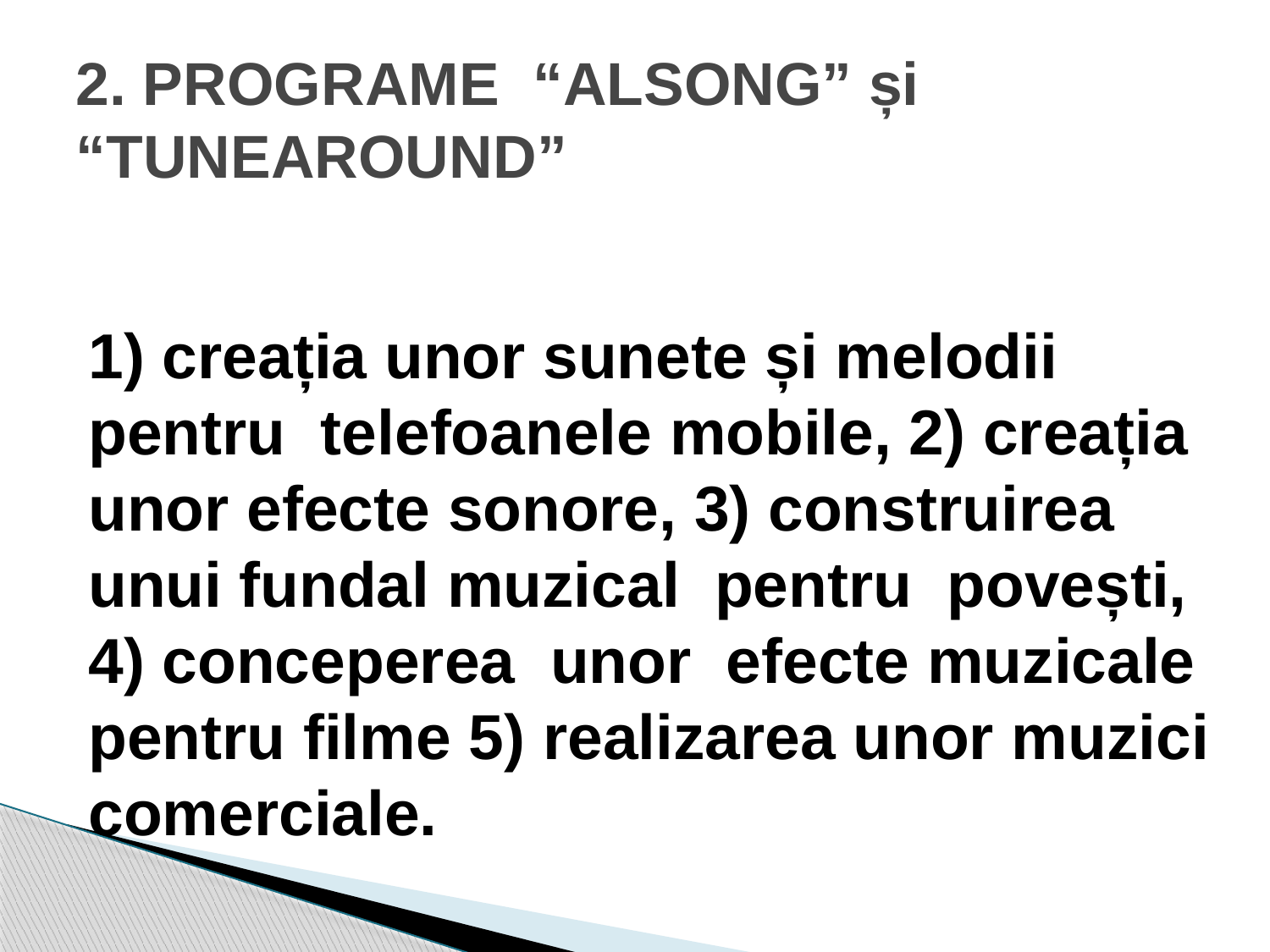

# 2. PROGRAME  “ALSONG” și “TUNEAROUND”

	1) creația unor sunete și melodii  pentru  telefoanele mobile, 2) creația unor efecte sonore, 3) construirea unui fundal muzical  pentru  povești, 4) conceperea  unor  efecte muzicale pentru filme 5) realizarea unor muzici comerciale.